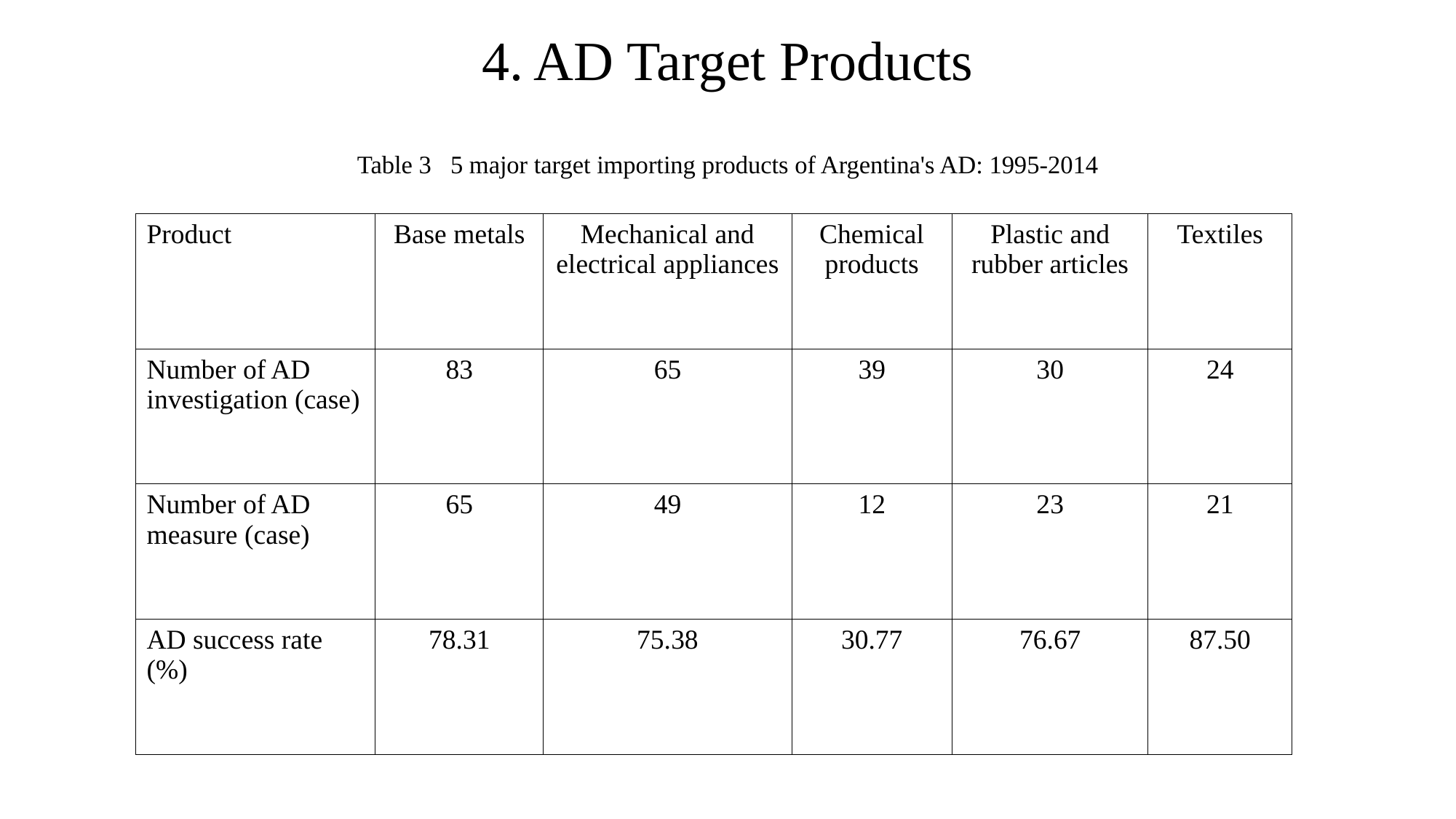

# 4. AD Target Products Table 3   5 major target importing products of Argentina's AD: 1995-2014
| Product | Base metals | Mechanical and electrical appliances | Chemical products | Plastic and rubber articles | Textiles |
| --- | --- | --- | --- | --- | --- |
| Number of AD investigation (case) | 83 | 65 | 39 | 30 | 24 |
| Number of AD measure (case) | 65 | 49 | 12 | 23 | 21 |
| AD success rate (%) | 78.31 | 75.38 | 30.77 | 76.67 | 87.50 |